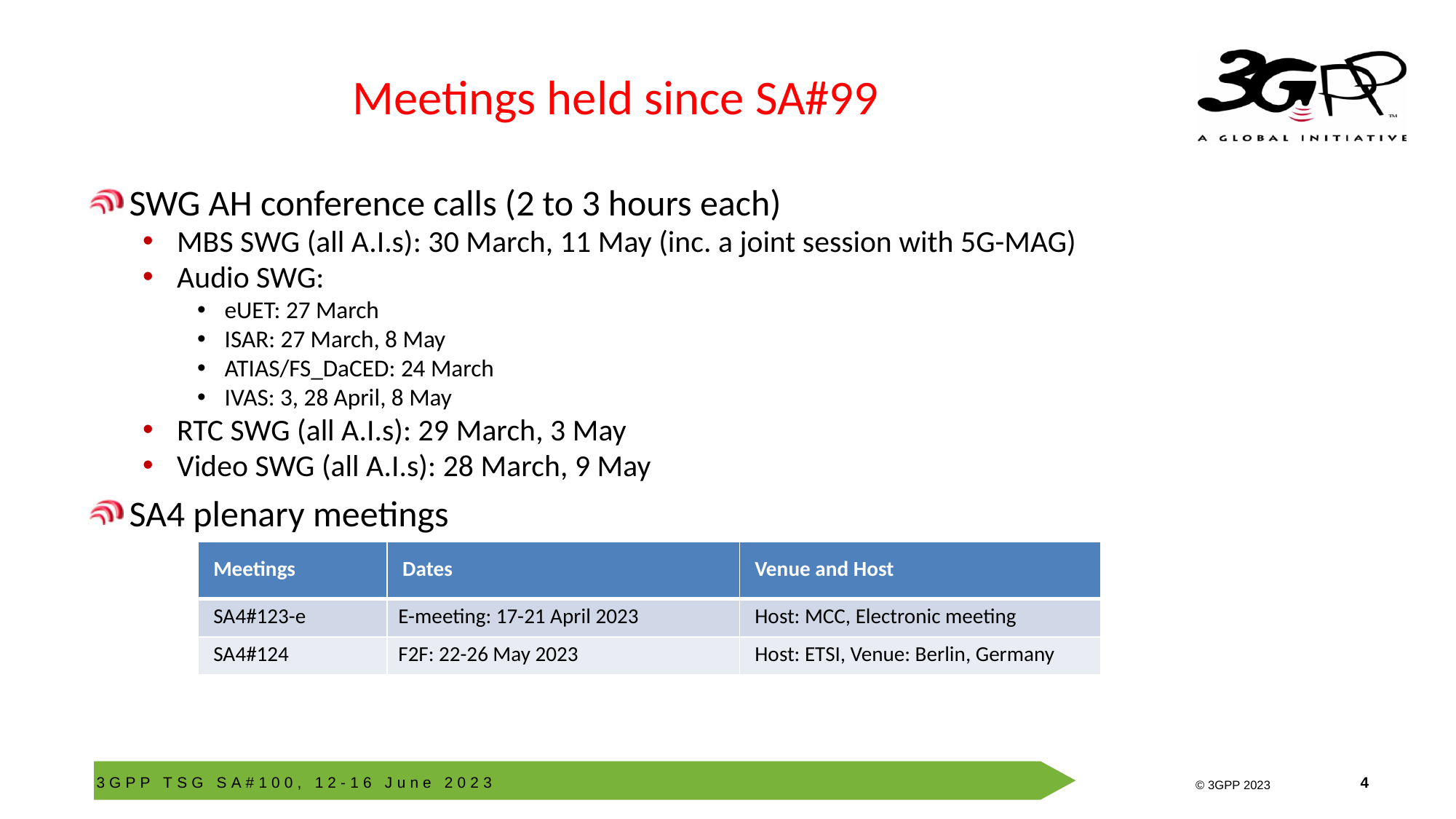

# Meetings held since SA#99
SWG AH conference calls (2 to 3 hours each)
MBS SWG (all A.I.s): 30 March, 11 May (inc. a joint session with 5G-MAG)
Audio SWG:
eUET: 27 March
ISAR: 27 March, 8 May
ATIAS/FS_DaCED: 24 March
IVAS: 3, 28 April, 8 May
RTC SWG (all A.I.s): 29 March, 3 May
Video SWG (all A.I.s): 28 March, 9 May
SA4 plenary meetings
| Meetings | Dates | Venue and Host |
| --- | --- | --- |
| SA4#123-e | E-meeting: 17-21 April 2023 | Host: MCC, Electronic meeting |
| SA4#124 | F2F: 22-26 May 2023 | Host: ETSI, Venue: Berlin, Germany |